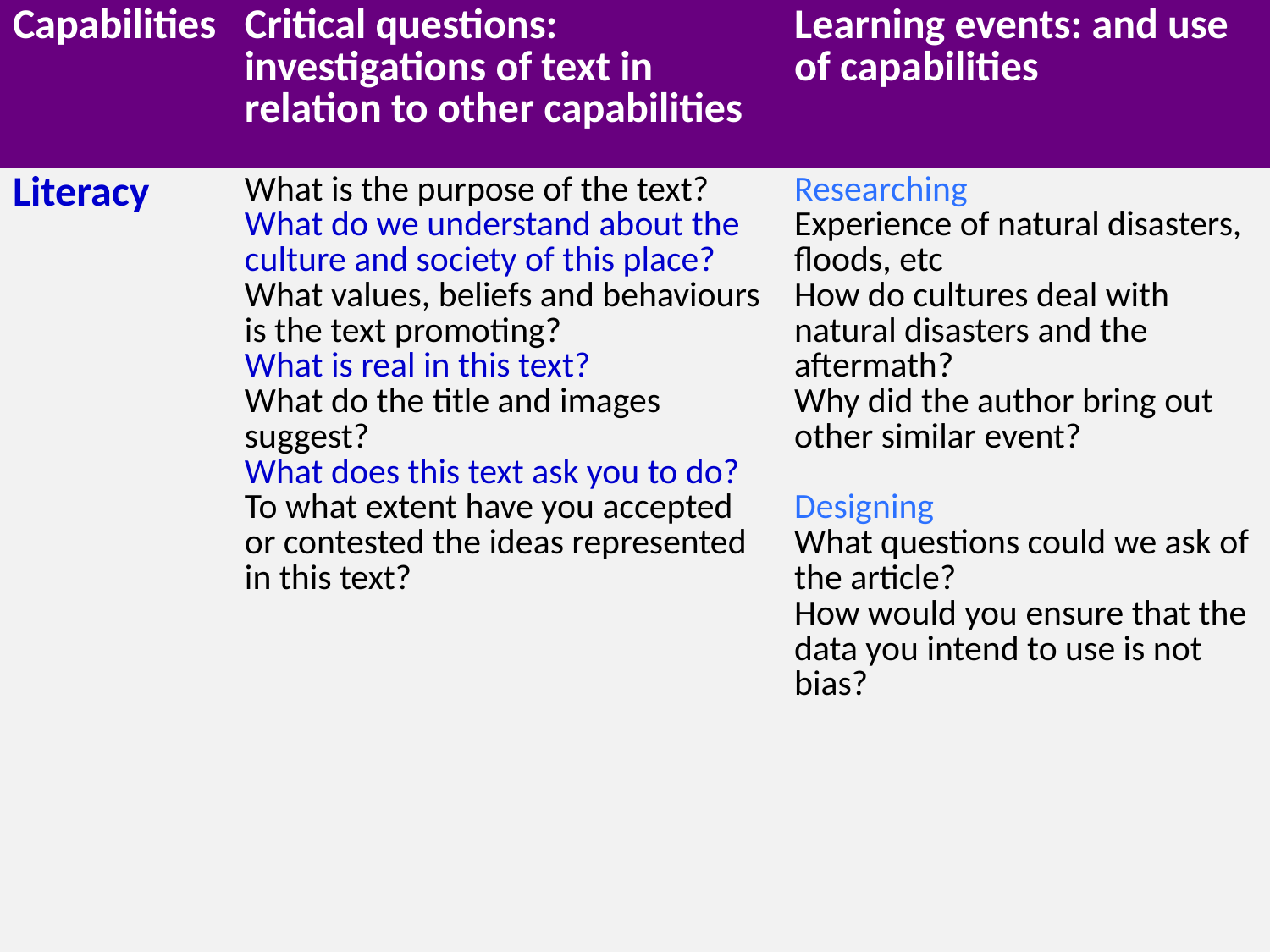

| Capabilities | Critical questions: investigations of text in relation to other capabilities | Learning events: and use of capabilities |
| --- | --- | --- |
| Literacy | What is the purpose of the text? What do we understand about the culture and society of this place? What values, beliefs and behaviours is the text promoting? What is real in this text? What do the title and images suggest? What does this text ask you to do? To what extent have you accepted or contested the ideas represented in this text? | Researching Experience of natural disasters, floods, etc How do cultures deal with natural disasters and the aftermath? Why did the author bring out other similar event? Designing What questions could we ask of the article? How would you ensure that the data you intend to use is not bias? |